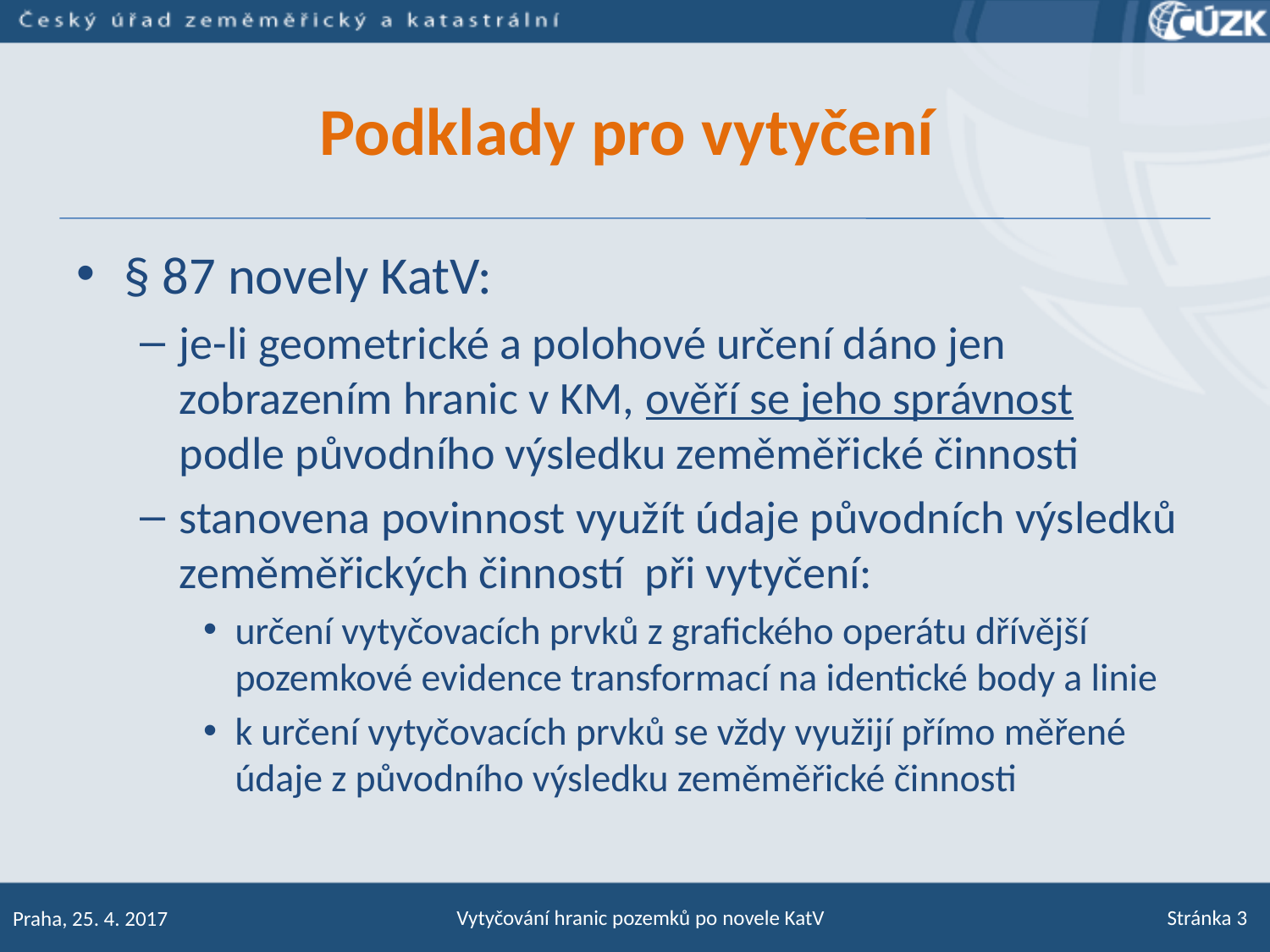

# Podklady pro vytyčení
§ 87 novely KatV:
je-li geometrické a polohové určení dáno jen zobrazením hranic v KM, ověří se jeho správnost  podle původního výsledku zeměměřické činnosti
stanovena povinnost využít údaje původních výsledků zeměměřických činností  při vytyčení:
určení vytyčovacích prvků z grafického operátu dřívější pozemkové evidence transformací na identické body a linie
k určení vytyčovacích prvků se vždy využijí přímo měřené údaje z původního výsledku zeměměřické činnosti

Vytyčování hranic pozemků po novele KatV
Stránka 3
Praha, 25. 4. 2017